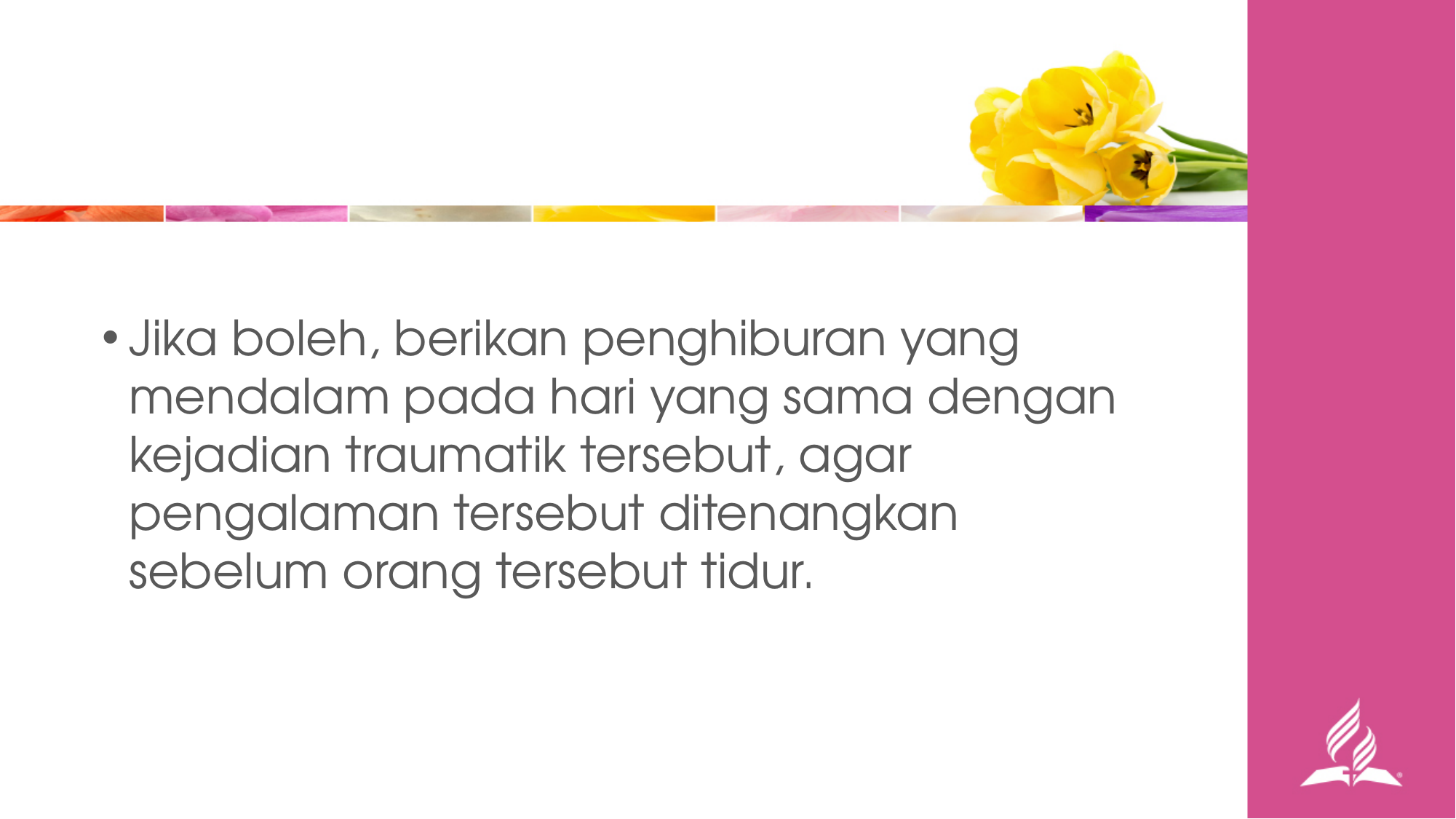

Jika boleh, berikan penghiburan yang mendalam pada hari yang sama dengan kejadian traumatik tersebut, agar pengalaman tersebut ditenangkan sebelum orang tersebut tidur.